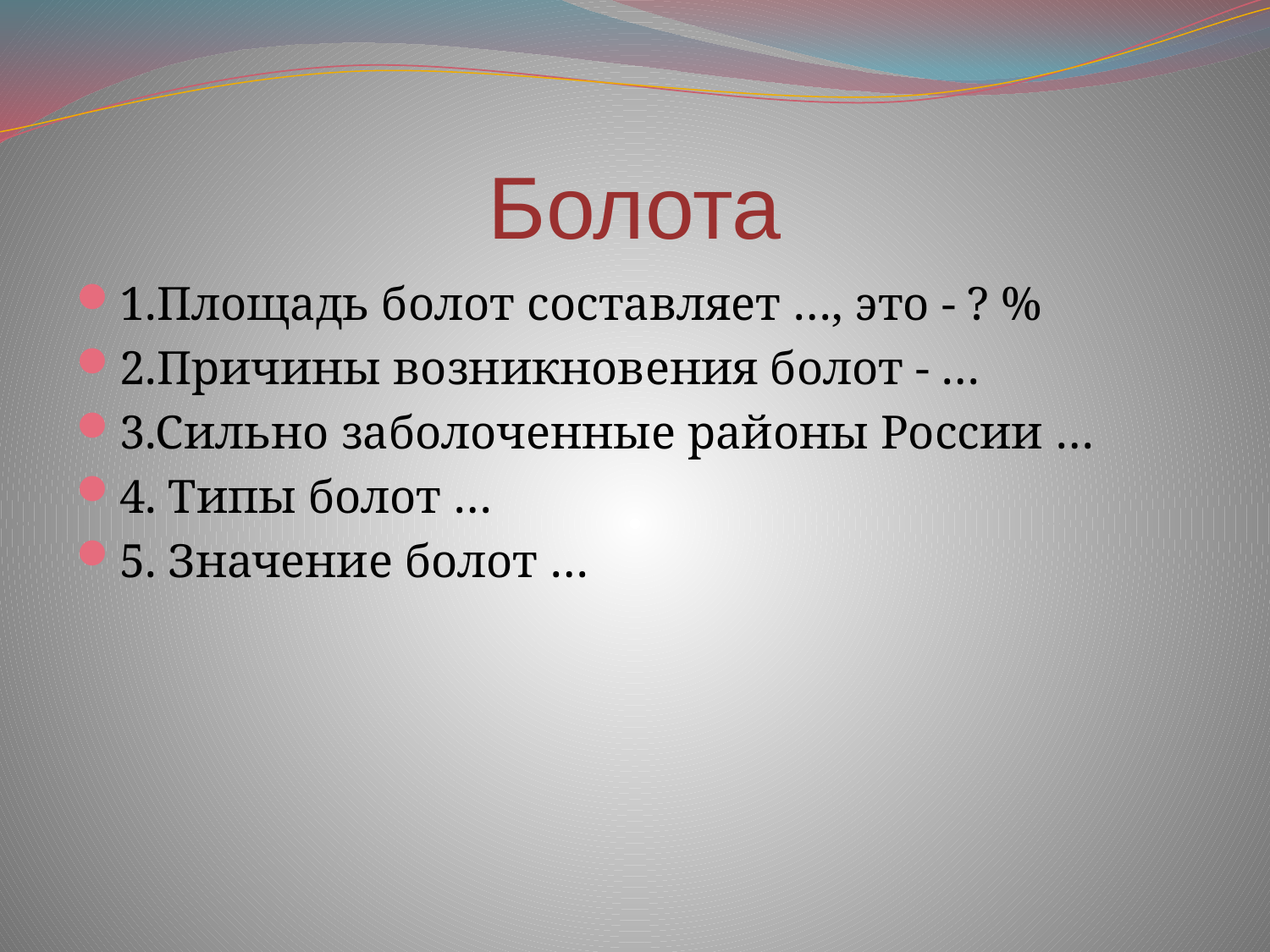

# Болота
1.Площадь болот составляет …, это - ? %
2.Причины возникновения болот - …
3.Сильно заболоченные районы России …
4. Типы болот …
5. Значение болот …